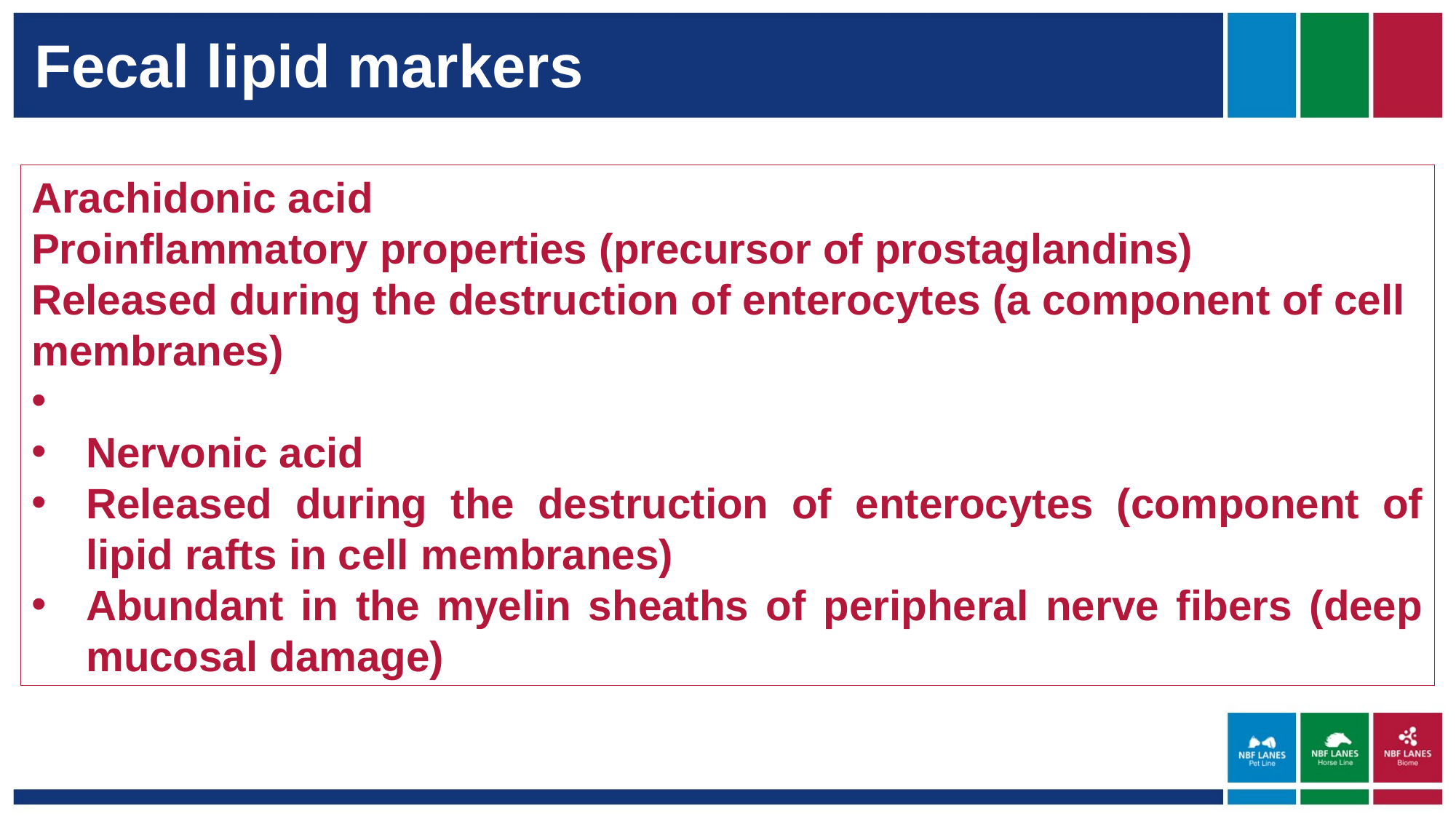

Fecal lipid markers
Arachidonic acid
Proinflammatory properties (precursor of prostaglandins)
Released during the destruction of enterocytes (a component of cell membranes)

Nervonic acid
Released during the destruction of enterocytes (component of lipid rafts in cell membranes)
Abundant in the myelin sheaths of peripheral nerve fibers (deep mucosal damage)